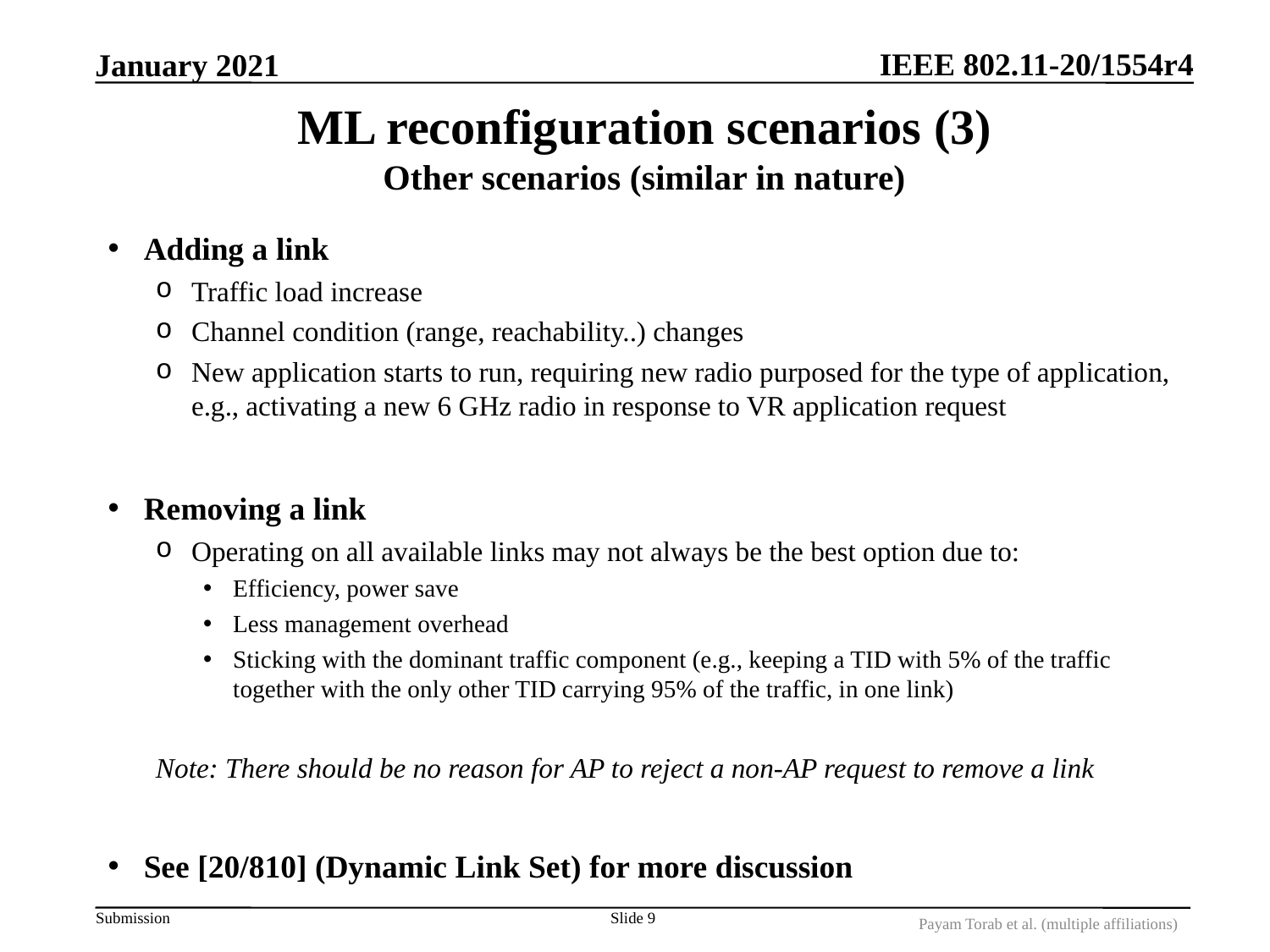

January 2021
# ML reconfiguration scenarios (3) Other scenarios (similar in nature)
Adding a link
Traffic load increase
Channel condition (range, reachability..) changes
New application starts to run, requiring new radio purposed for the type of application, e.g., activating a new 6 GHz radio in response to VR application request

Removing a link
Operating on all available links may not always be the best option due to:
Efficiency, power save
Less management overhead
Sticking with the dominant traffic component (e.g., keeping a TID with 5% of the traffic together with the only other TID carrying 95% of the traffic, in one link)

Note: There should be no reason for AP to reject a non-AP request to remove a link

See [20/810] (Dynamic Link Set) for more discussion
Slide 9
Payam Torab et al. (multiple affiliations)